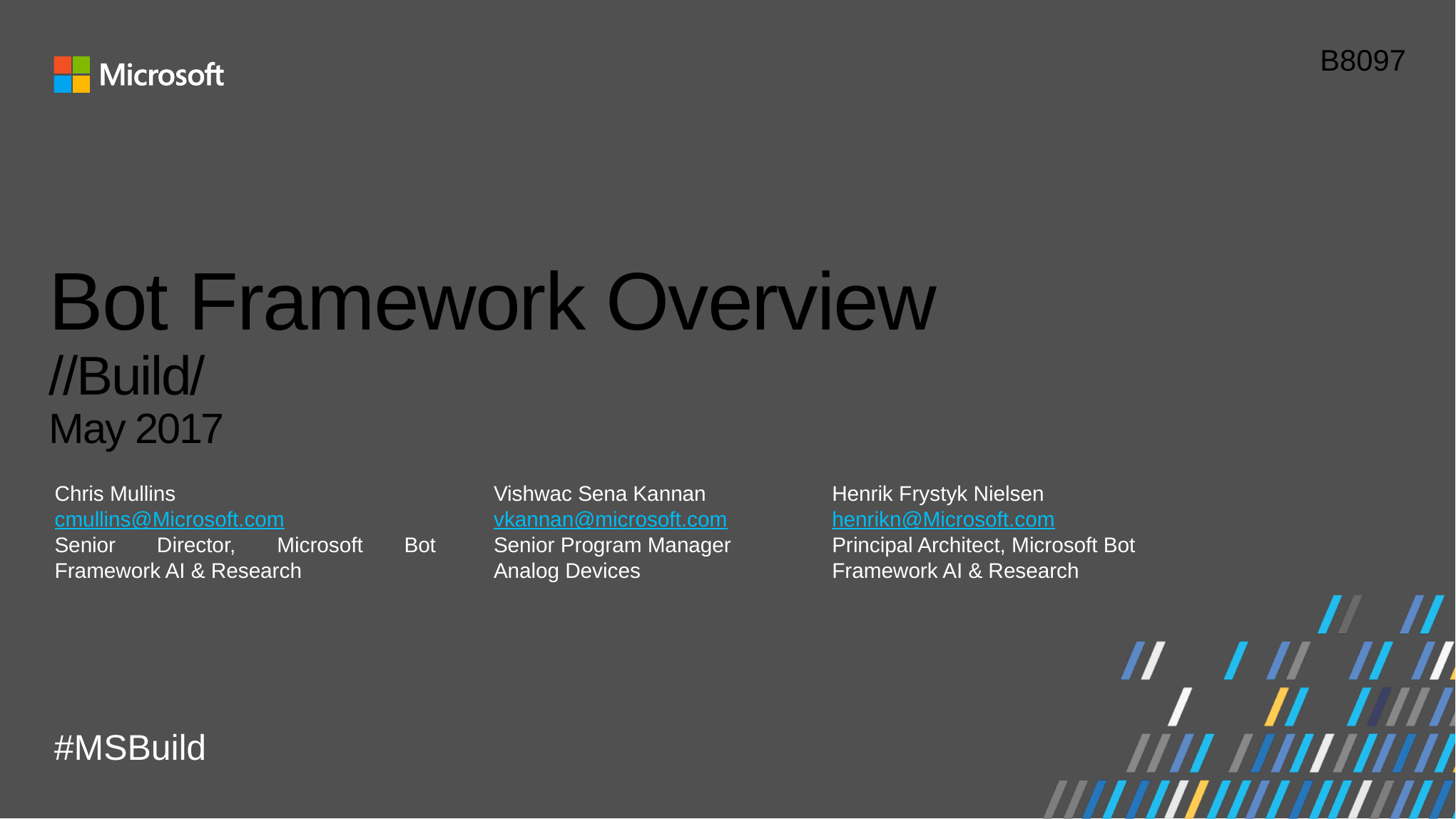

B8097
# Bot Framework Overview //Build/ May 2017
Chris Mullins
cmullins@Microsoft.com
Senior Director, Microsoft Bot Framework AI & Research
Vishwac Sena Kannan
vkannan@microsoft.com
Senior Program Manager
Analog Devices
Henrik Frystyk Nielsen
henrikn@Microsoft.com
Principal Architect, Microsoft Bot Framework AI & Research